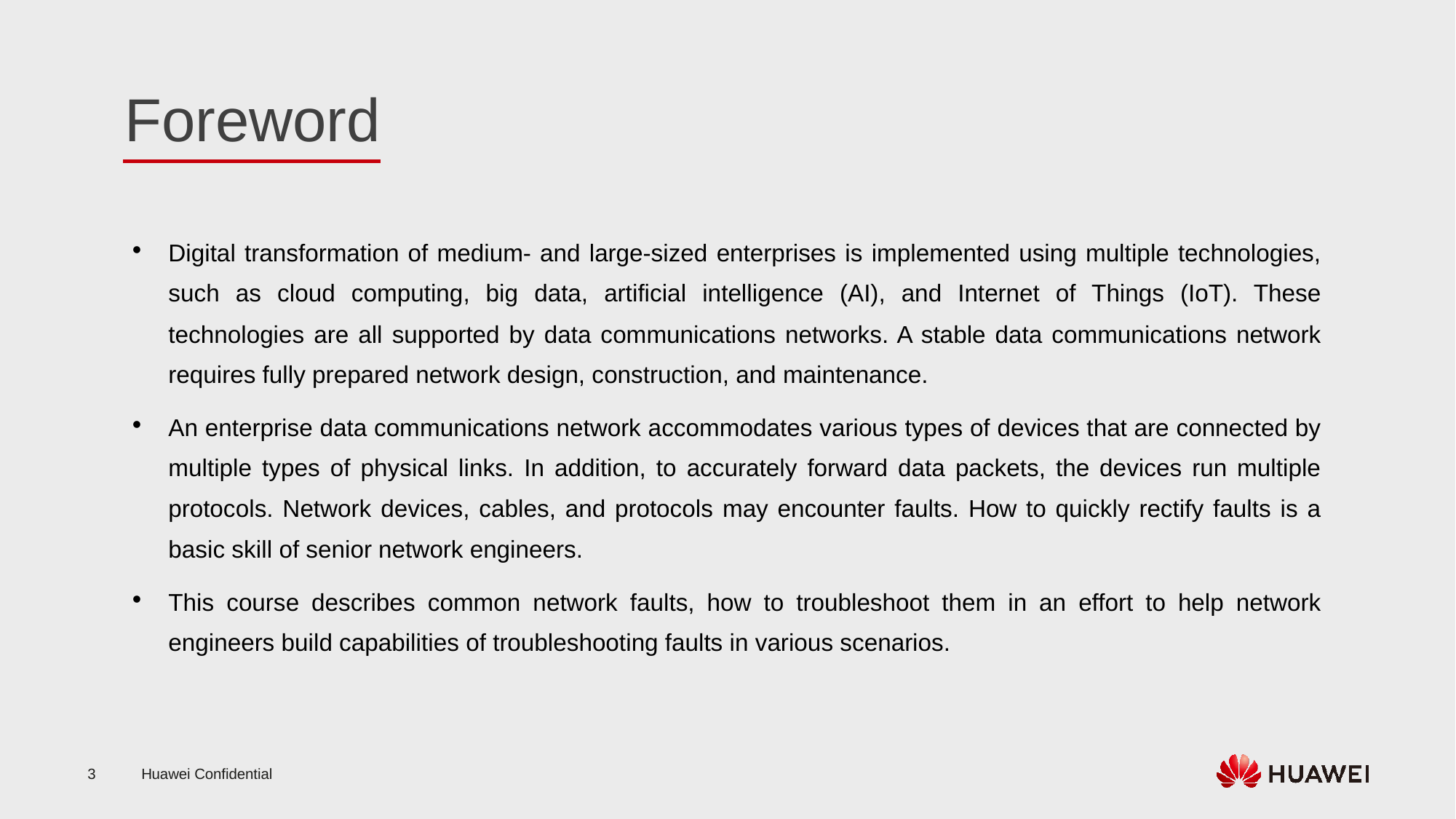

Digital transformation of medium- and large-sized enterprises is implemented using multiple technologies, such as cloud computing, big data, artificial intelligence (AI), and Internet of Things (IoT). These technologies are all supported by data communications networks. A stable data communications network requires fully prepared network design, construction, and maintenance.
An enterprise data communications network accommodates various types of devices that are connected by multiple types of physical links. In addition, to accurately forward data packets, the devices run multiple protocols. Network devices, cables, and protocols may encounter faults. How to quickly rectify faults is a basic skill of senior network engineers.
This course describes common network faults, how to troubleshoot them in an effort to help network engineers build capabilities of troubleshooting faults in various scenarios.